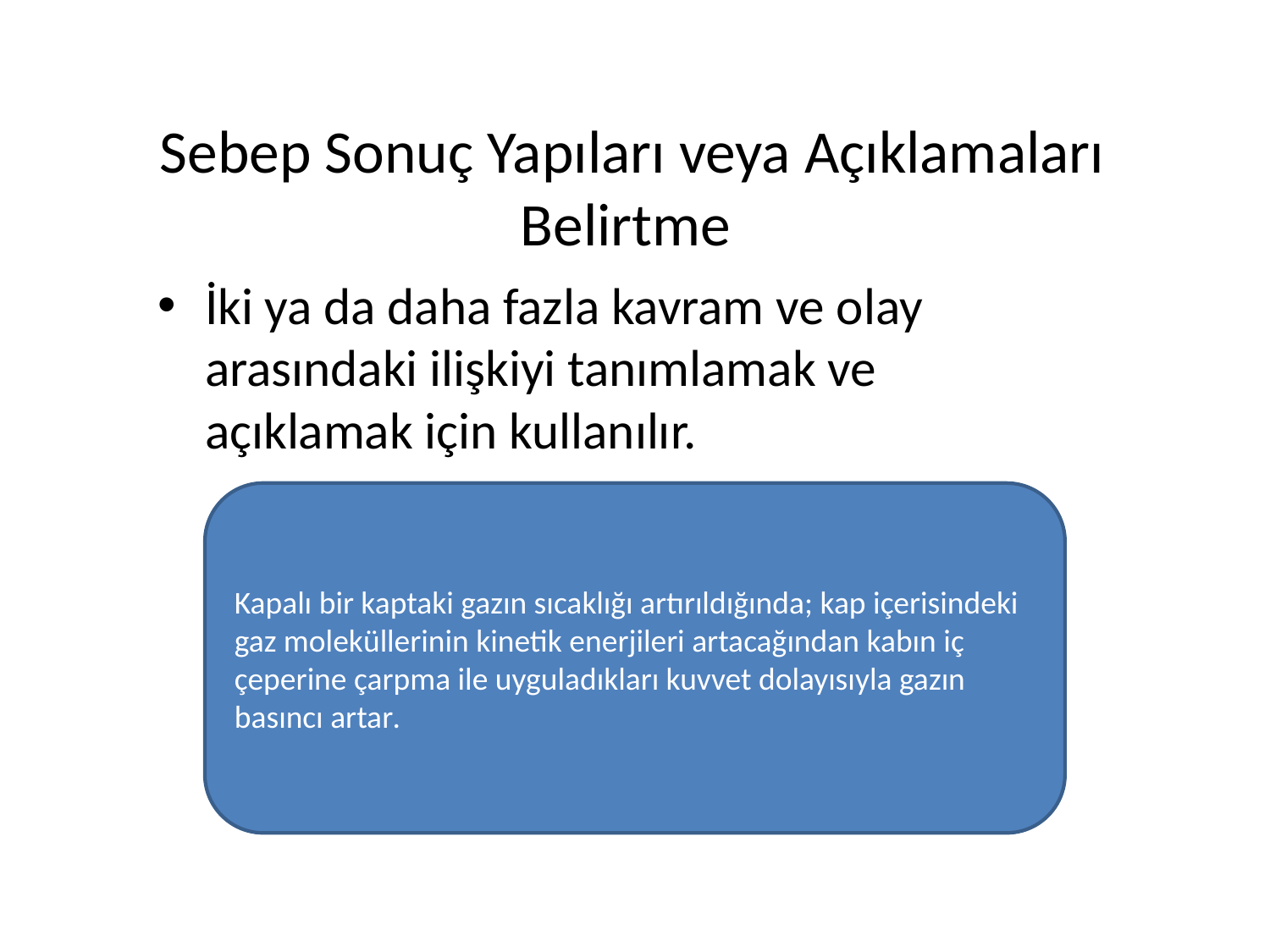

# Sebep Sonuç Yapıları veya Açıklamaları Belirtme
İki ya da daha fazla kavram ve olay arasındaki ilişkiyi tanımlamak ve açıklamak için kullanılır.
Kapalı bir kaptaki gazın sıcaklığı artırıldığında; kap içerisindeki gaz moleküllerinin kinetik enerjileri artacağından kabın iç çeperine çarpma ile uyguladıkları kuvvet dolayısıyla gazın basıncı artar.